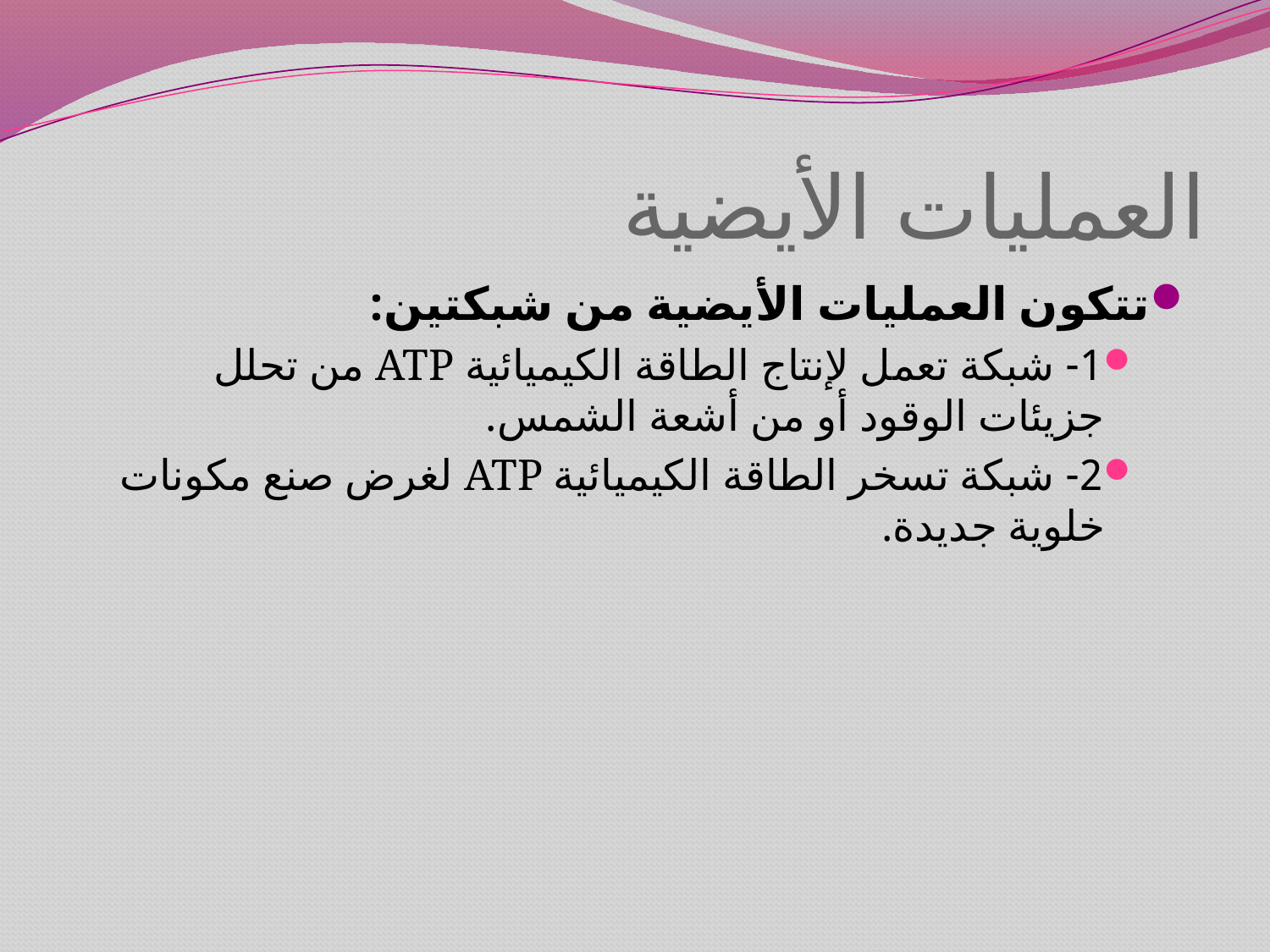

# العمليات الأيضية
تتكون العمليات الأيضية من شبكتين:
1- شبكة تعمل لإنتاج الطاقة الكيميائية ATP من تحلل جزيئات الوقود أو من أشعة الشمس.
2- شبكة تسخر الطاقة الكيميائية ATP لغرض صنع مكونات خلوية جديدة.